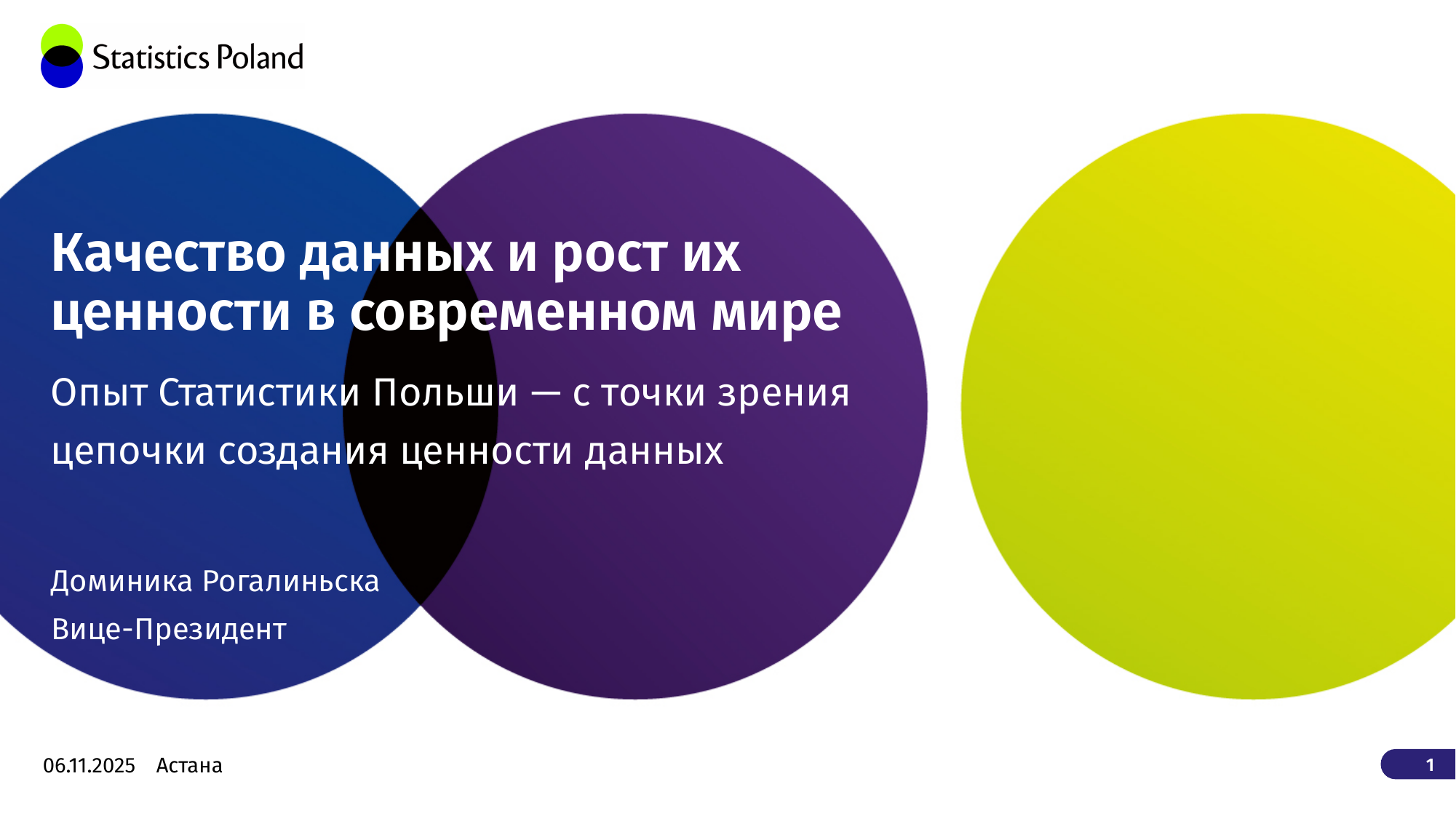

# Качество данных и рост их ценности в современном мире
Опыт Статистики Польши — с точки зрения
цепочки создания ценности данных
Доминика Рогалиньска
Вице-Президент
06.11.2025
 Астана